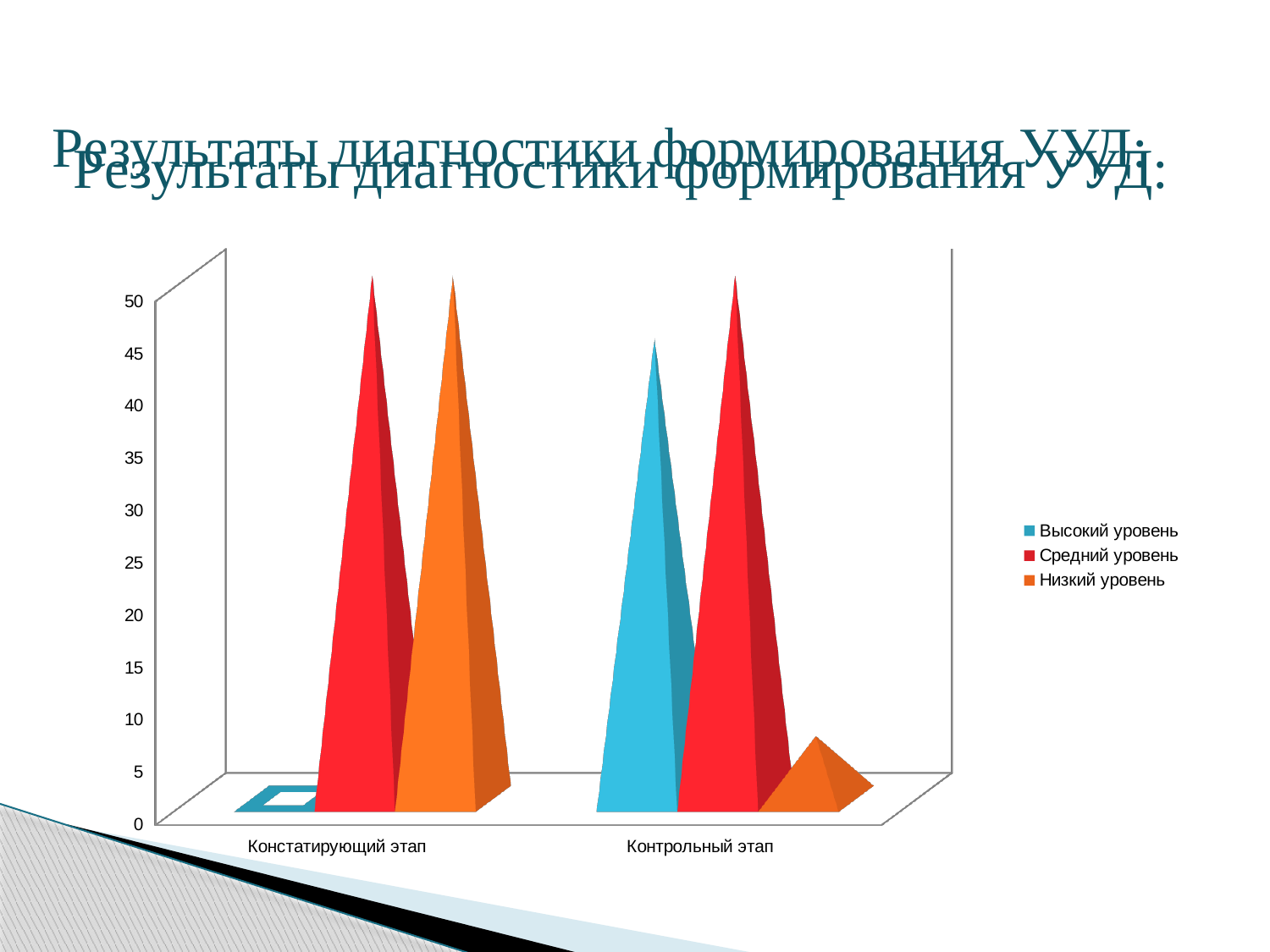

Результаты диагностики формирования УУД:

Результаты диагностики формирования УУД:

[unsupported chart]